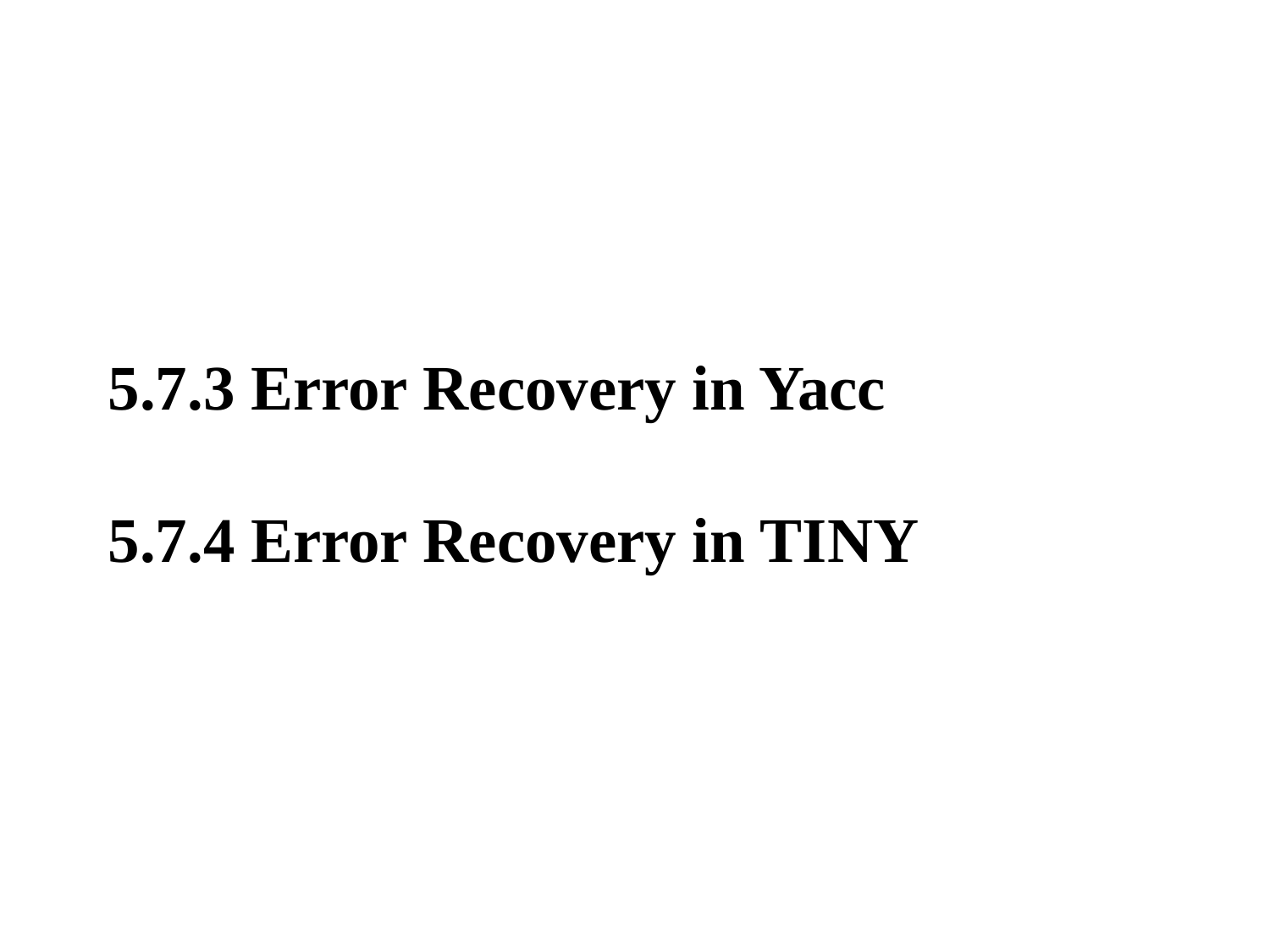

# 5.7.3 Error Recovery in Yacc 5.7.4 Error Recovery in TINY